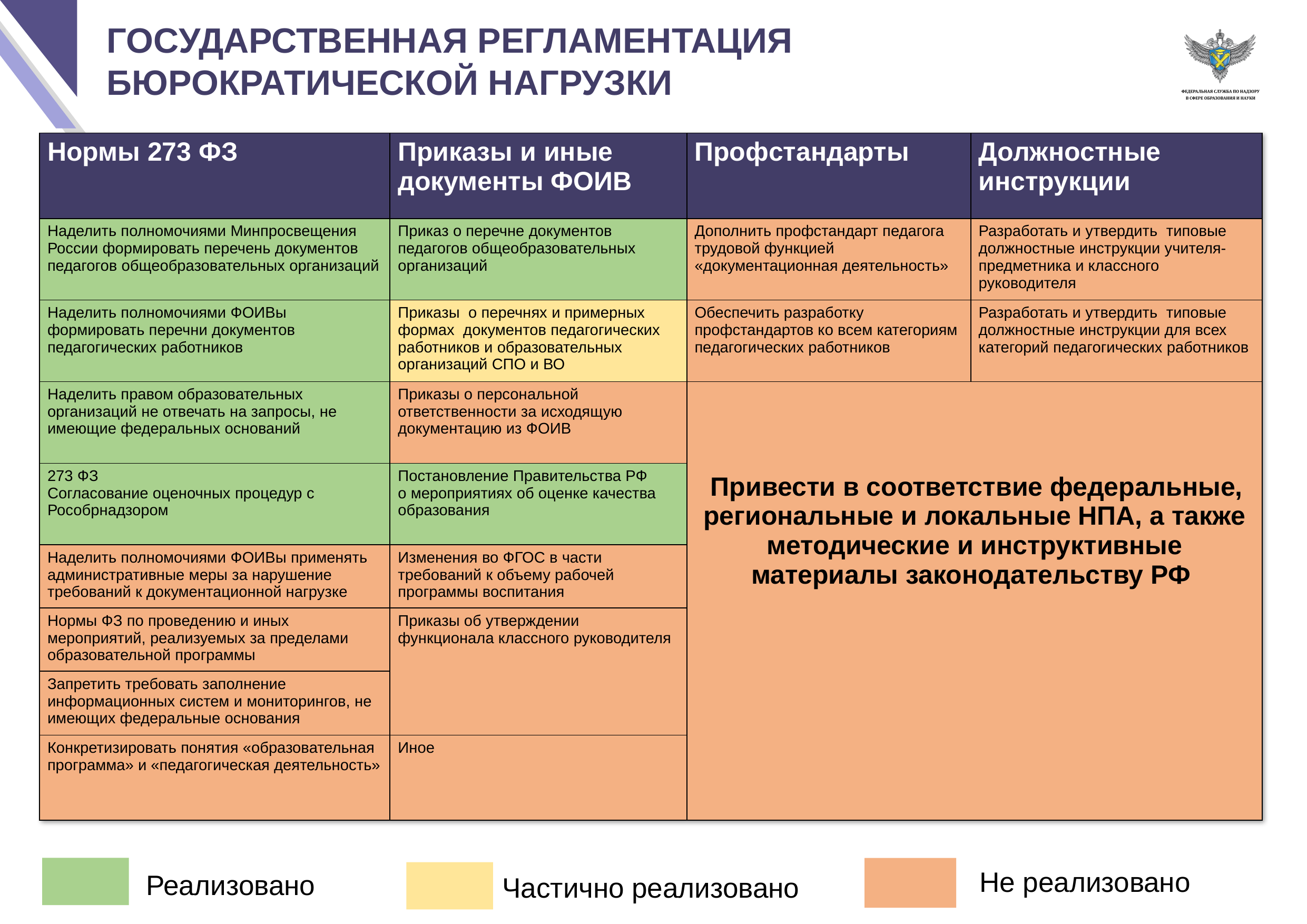

ГОСУДАРСТВЕННАЯ РЕГЛАМЕНТАЦИЯ  БЮРОКРАТИЧЕСКОЙ НАГРУЗКИ
| Нормы 273 ФЗ | Приказы и иные документы ФОИВ | Профстандарты | Должностные инструкции |
| --- | --- | --- | --- |
| Наделить полномочиями Минпросвещения России формировать перечень документов педагогов общеобразовательных организаций | Приказ о перечне документов педагогов общеобразовательных организаций | Дополнить профстандарт педагога трудовой функцией «документационная деятельность» | Разработать и утвердить типовые должностные инструкции учителя-предметника и классного руководителя |
| Наделить полномочиями ФОИВы формировать перечни документов педагогических работников | Приказы о перечнях и примерных формах документов педагогических работников и образовательных организаций СПО и ВО | Обеспечить разработку профстандартов ко всем категориям педагогических работников | Разработать и утвердить типовые должностные инструкции для всех категорий педагогических работников |
| Наделить правом образовательных организаций не отвечать на запросы, не имеющие федеральных оснований | Приказы о персональной ответственности за исходящую документацию из ФОИВ | Привести в соответствие федеральные, региональные и локальные НПА, а также методические и инструктивные материалы законодательству РФ |  |
| 273 ФЗ Согласование оценочных процедур с Рособрнадзором | Постановление Правительства РФ о мероприятиях об оценке качества образования |  |  |
| Наделить полномочиями ФОИВы применять административные меры за нарушение требований к документационной нагрузке | Изменения во ФГОС в части требований к объему рабочей программы воспитания |  |  |
| Нормы ФЗ по проведению и иных мероприятий, реализуемых за пределами образовательной программы | Приказы об утверждении функционала классного руководителя |  |  |
| Запретить требовать заполнение информационных систем и мониторингов, не имеющих федеральные основания |  |  |  |
| Конкретизировать понятия «образовательная программа» и «педагогическая деятельность» | Иное |  |  |

Не реализовано

Реализовано
Частично реализовано